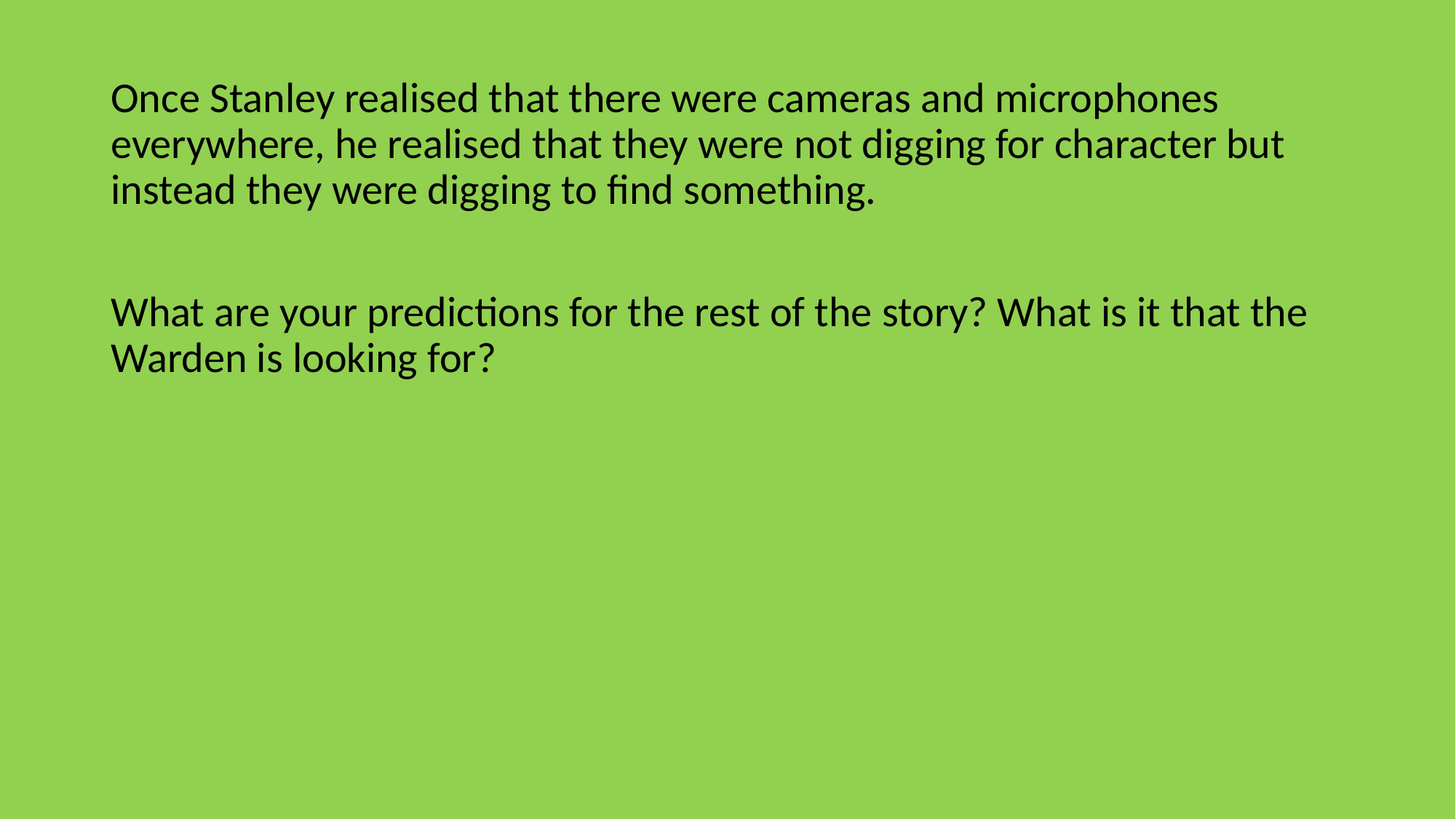

Once Stanley realised that there were cameras and microphones everywhere, he realised that they were not digging for character but instead they were digging to find something.

What are your predictions for the rest of the story? What is it that the Warden is looking for?